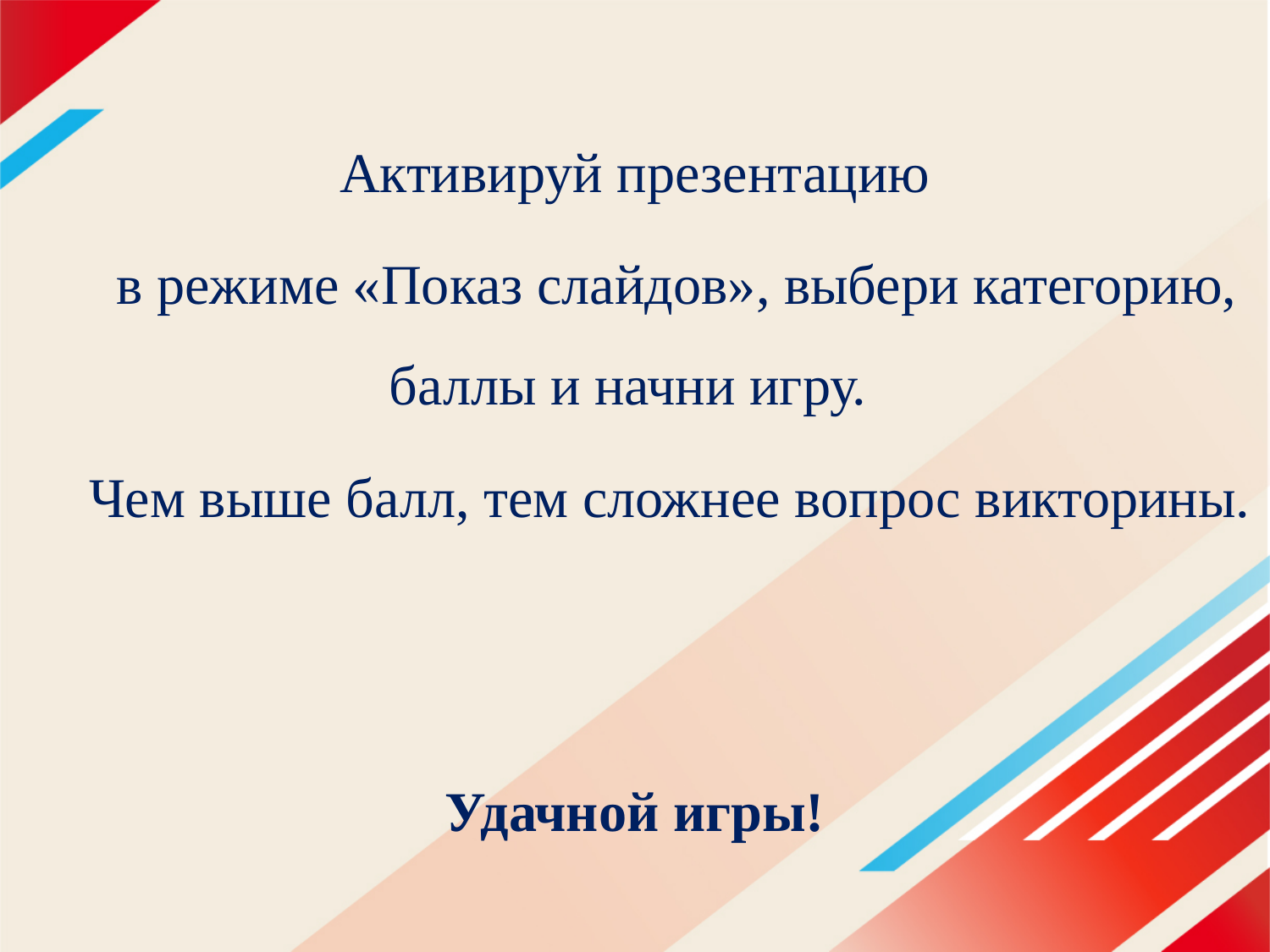

Активируй презентацию
 в режиме «Показ слайдов», выбери категорию, баллы и начни игру.
Чем выше балл, тем сложнее вопрос викторины.

Удачной игры!